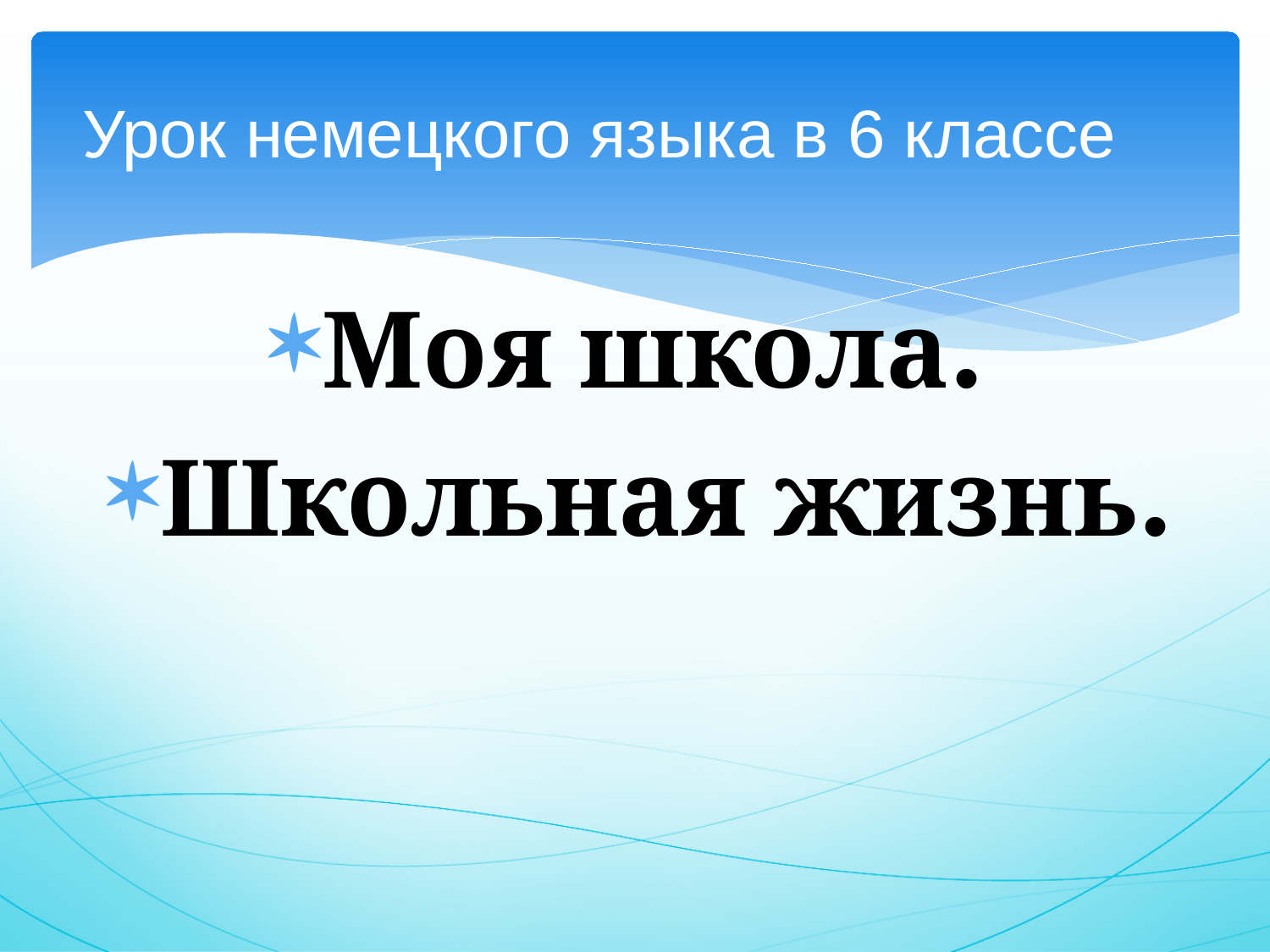

# Урок немецкого языка в 6 классе
Моя школа.
Школьная жизнь.